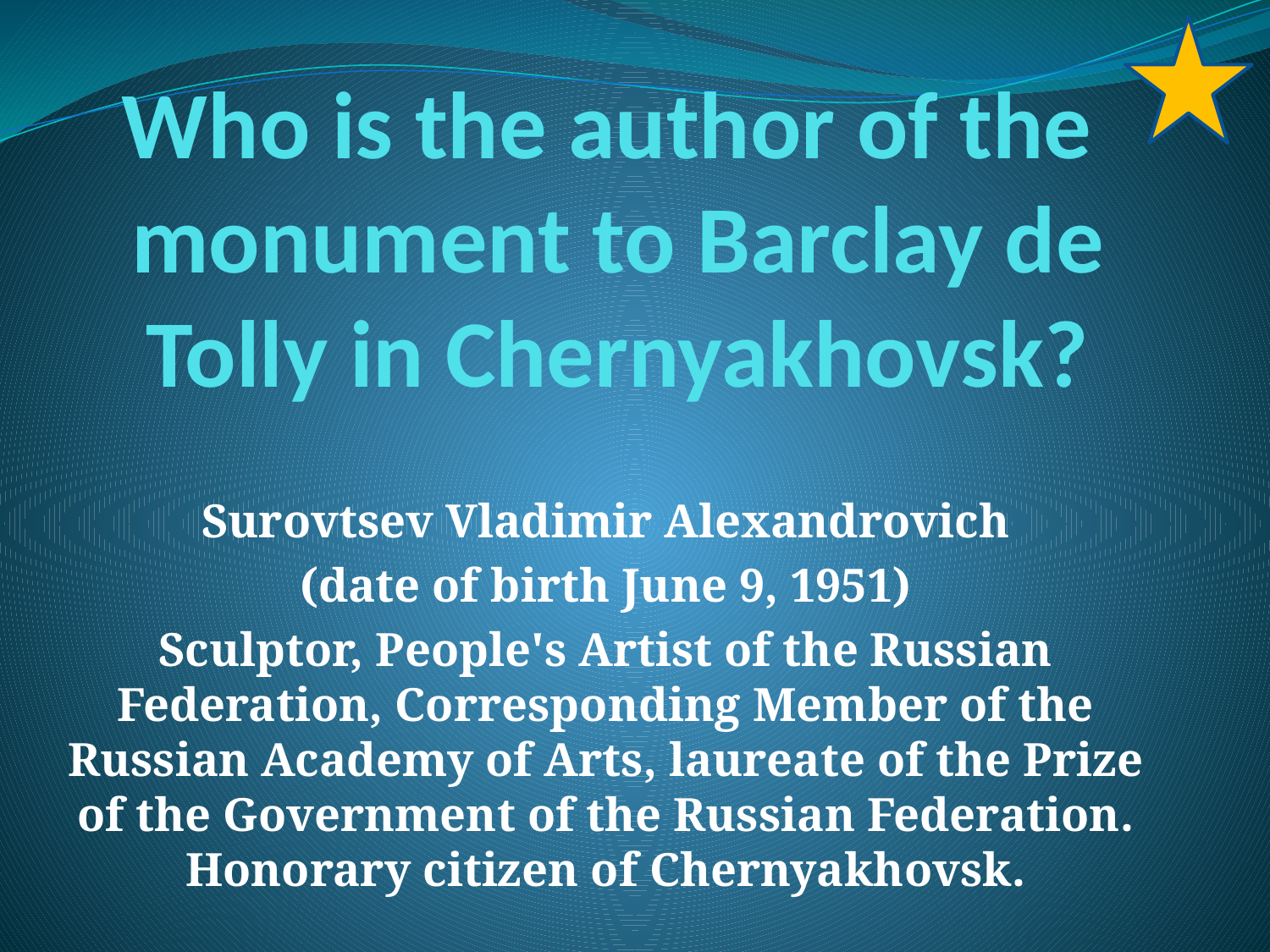

# Who is the author of the  monument to Barclay de Tolly in Chernyakhovsk?
Surovtsev Vladimir Alexandrovich
(date of birth June 9, 1951)
Sculptor, People's Artist of the Russian Federation, Corresponding Member of the Russian Academy of Arts, laureate of the Prize of the Government of the Russian Federation. Honorary citizen of Chernyakhovsk.